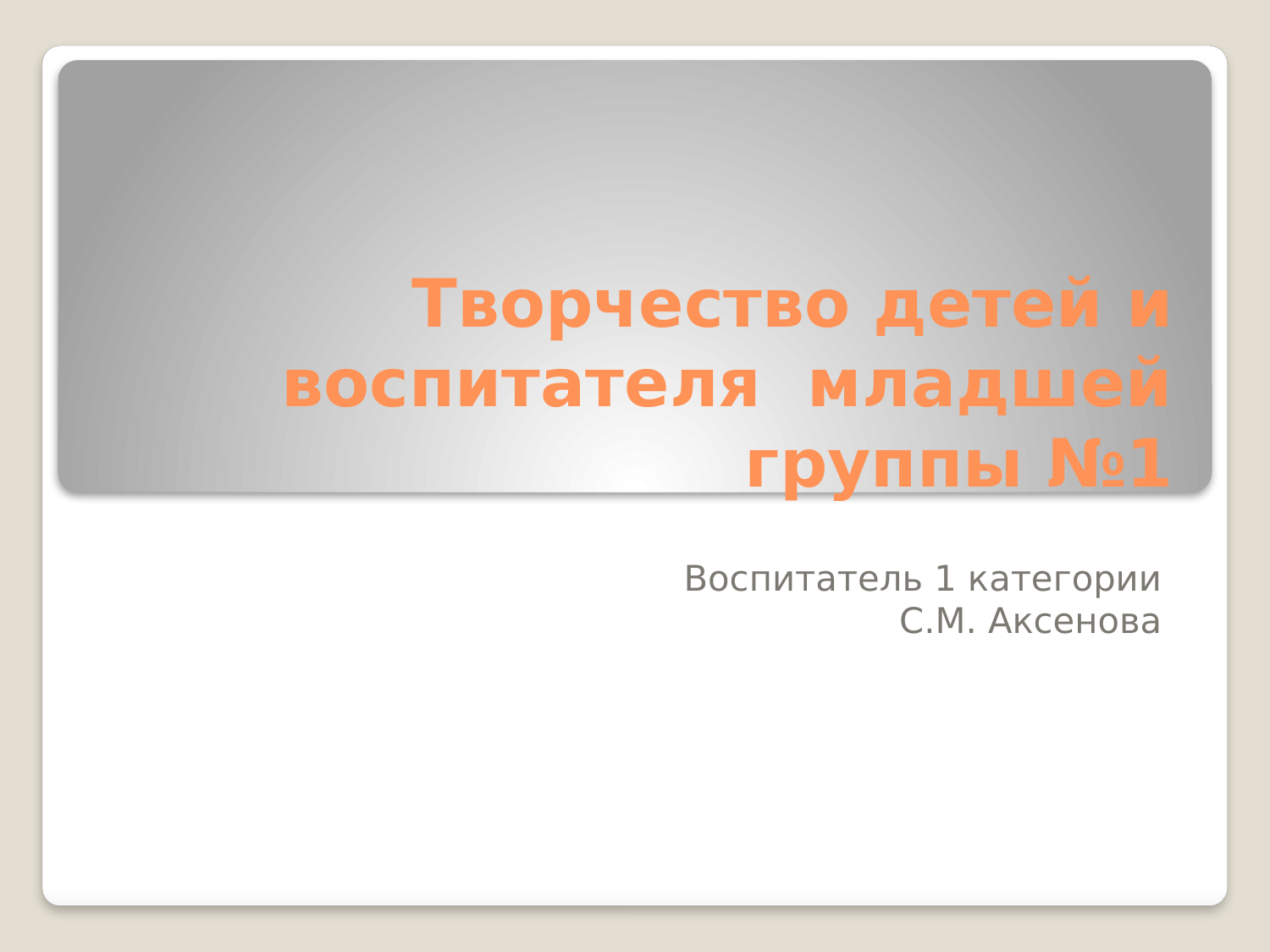

# Творчество детей и воспитателя  младшей группы №1
Воспитатель 1 категории
С.М. Аксенова